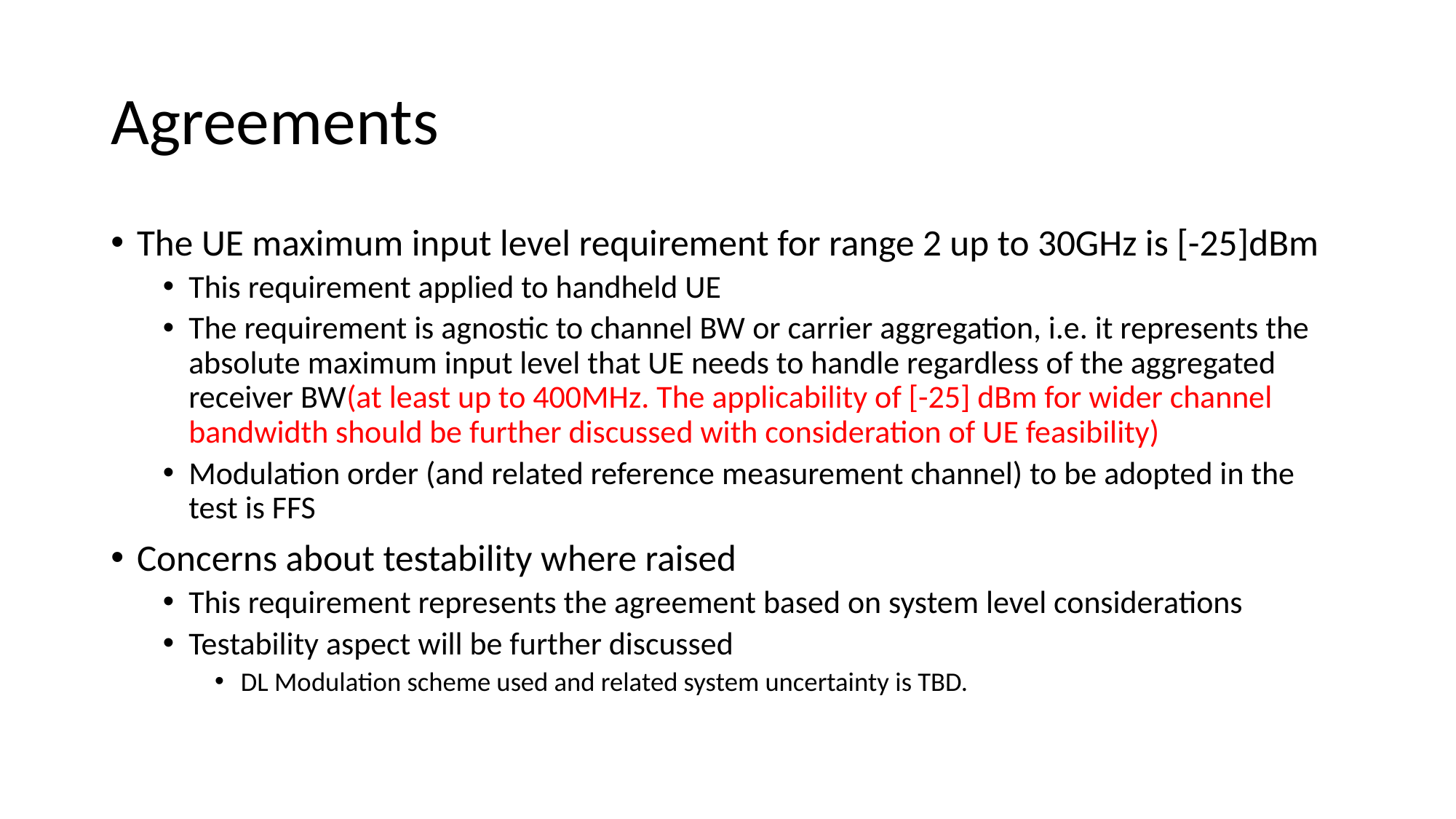

# Agreements
The UE maximum input level requirement for range 2 up to 30GHz is [-25]dBm
This requirement applied to handheld UE
The requirement is agnostic to channel BW or carrier aggregation, i.e. it represents the absolute maximum input level that UE needs to handle regardless of the aggregated receiver BW(at least up to 400MHz. The applicability of [-25] dBm for wider channel bandwidth should be further discussed with consideration of UE feasibility)
Modulation order (and related reference measurement channel) to be adopted in the test is FFS
Concerns about testability where raised
This requirement represents the agreement based on system level considerations
Testability aspect will be further discussed
DL Modulation scheme used and related system uncertainty is TBD.